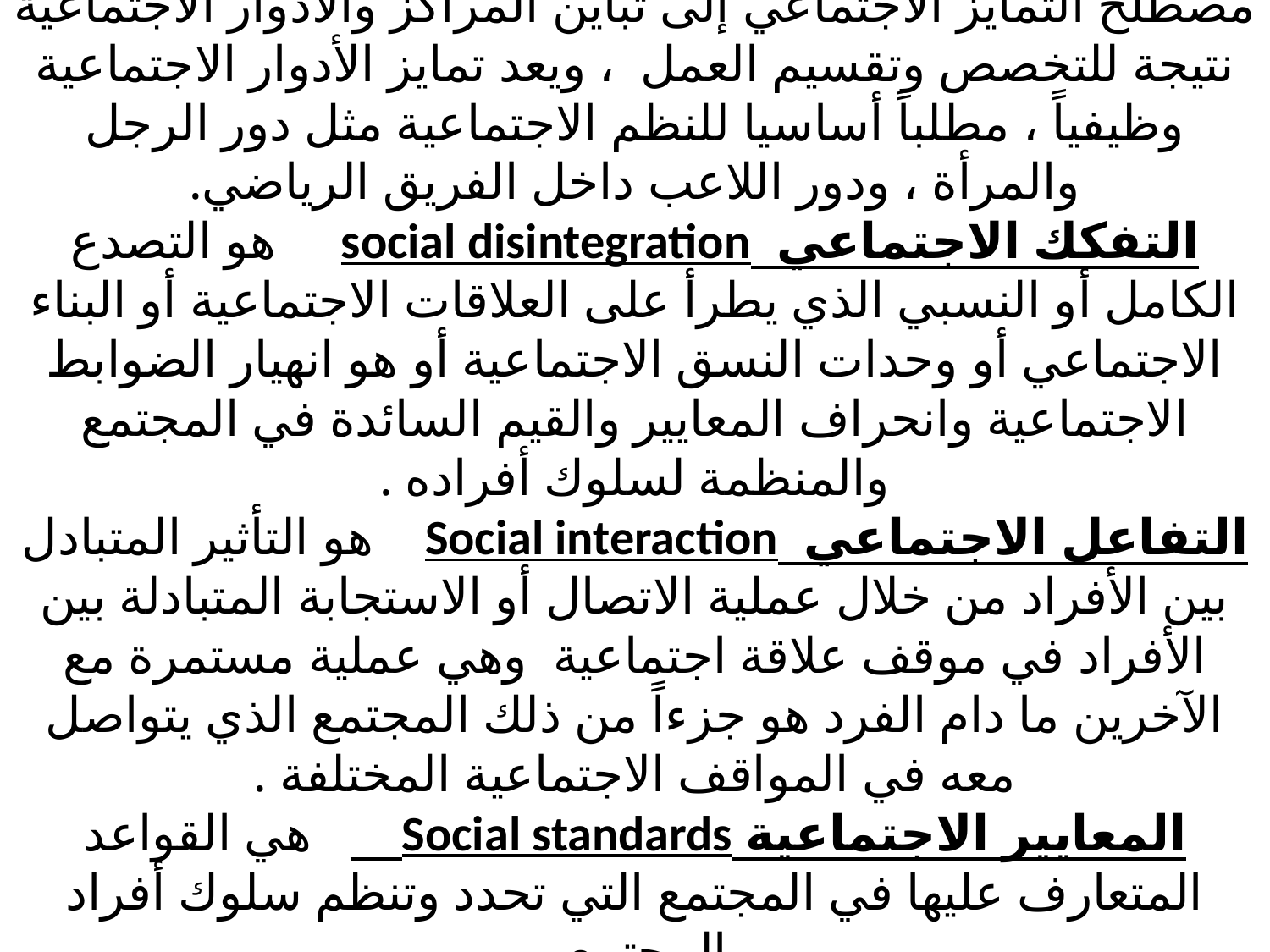

# التمايز الاجتماعي Social differentiation          يشير مصطلح التمايز الاجتماعي إلى تباين المراكز والأدوار الاجتماعية نتيجة للتخصص وتقسيم العمل  ، ويعد تمايز الأدوار الاجتماعية وظيفياً ، مطلباً أساسيا للنظم الاجتماعية مثل دور الرجل والمرأة ، ودور اللاعب داخل الفريق الرياضي. التفكك الاجتماعي  social disintegration     هو التصدع الكامل أو النسبي الذي يطرأ على العلاقات الاجتماعية أو البناء الاجتماعي أو وحدات النسق الاجتماعية أو هو انهيار الضوابط الاجتماعية وانحراف المعايير والقيم السائدة في المجتمع والمنظمة لسلوك أفراده . التفاعل الاجتماعي  Social interaction    هو التأثير المتبادل بين الأفراد من خلال عملية الاتصال أو الاستجابة المتبادلة بين الأفراد في موقف علاقة اجتماعية  وهي عملية مستمرة مع الآخرين ما دام الفرد هو جزءاً من ذلك المجتمع الذي يتواصل معه في المواقف الاجتماعية المختلفة . المعايير الاجتماعية Social standards       هي القواعد المتعارف عليها في المجتمع التي تحدد وتنظم سلوك أفراد المجتمع .